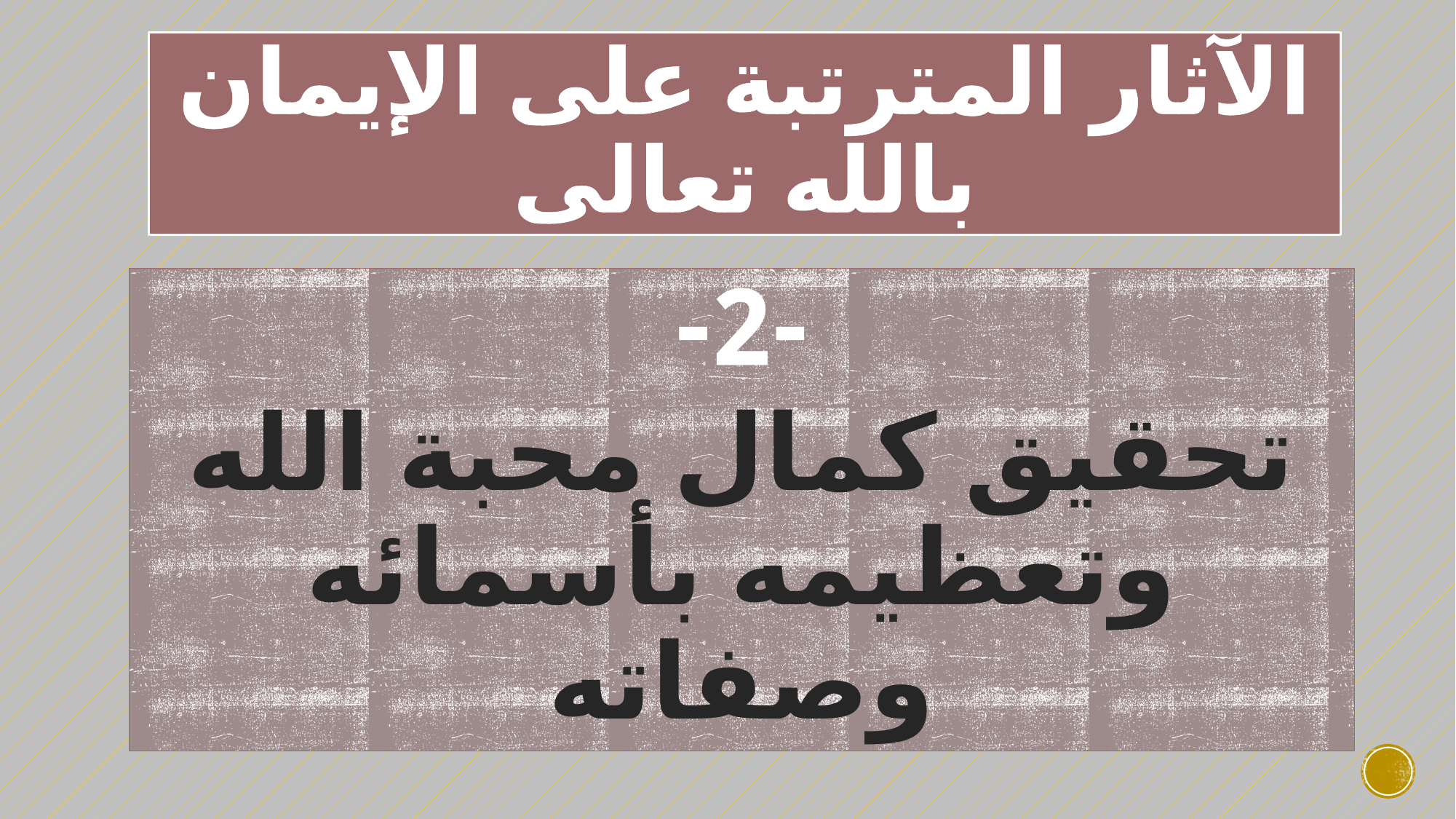

# الآثار المترتبة على الإيمان بالله تعالى
-2-
تحقيق كمال محبة الله وتعظيمه بأسمائه وصفاته